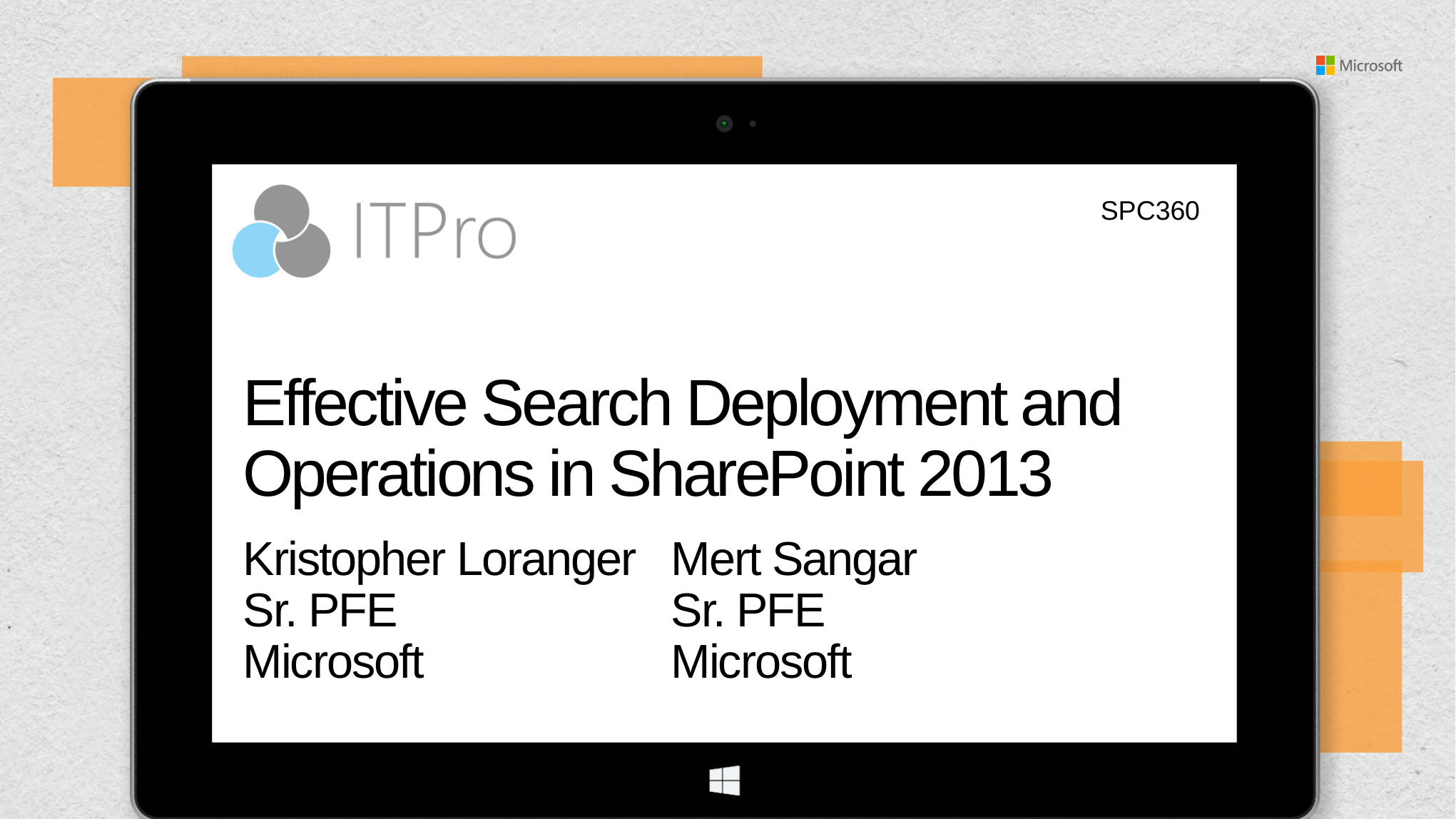

SPC360
# Effective Search Deployment and Operations in SharePoint 2013
Kristopher Loranger	Mert Sangar
Sr. PFE			Sr. PFE
Microsoft			Microsoft